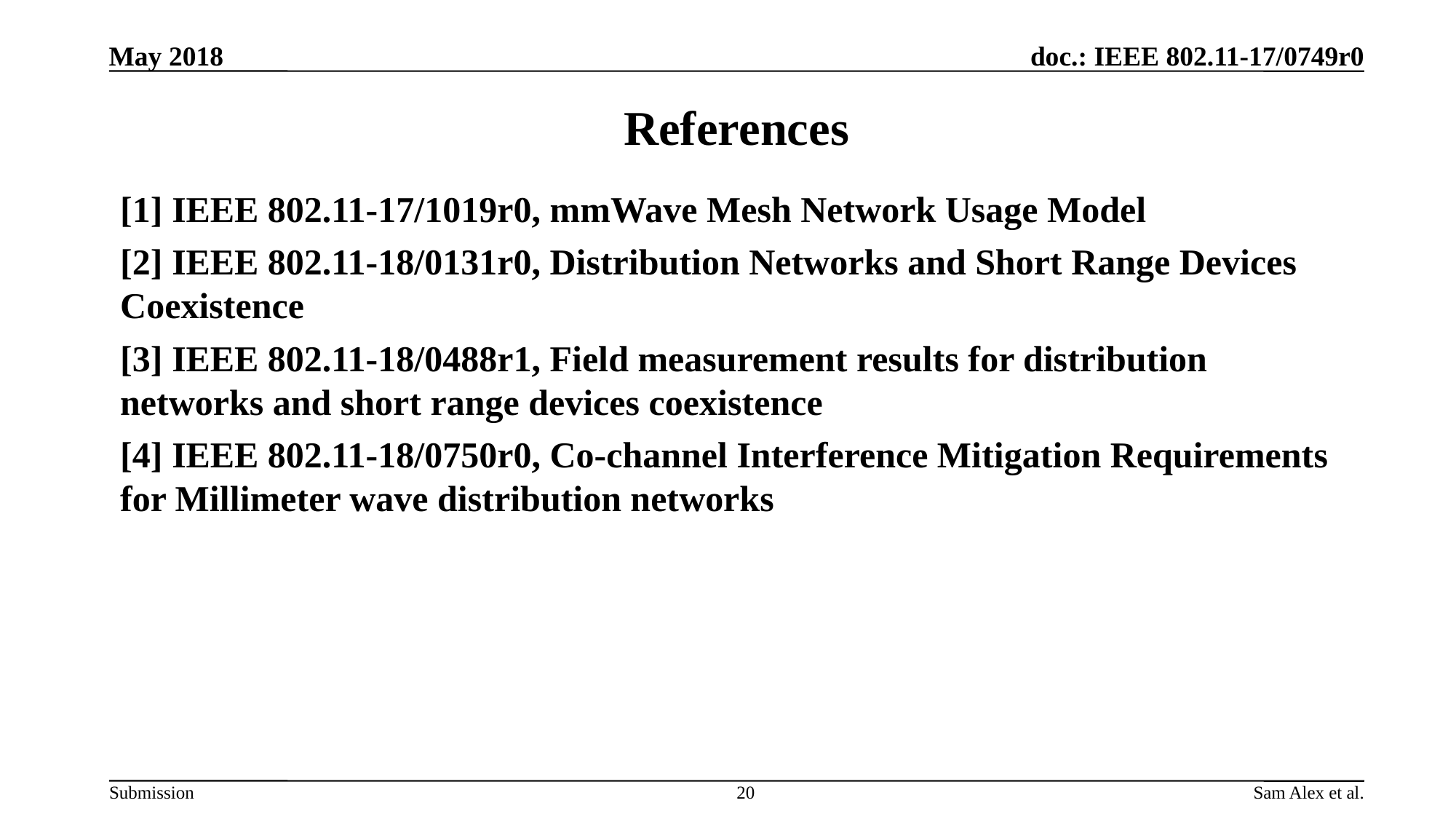

May 2018
# References
[1] IEEE 802.11-17/1019r0, mmWave Mesh Network Usage Model
[2] IEEE 802.11-18/0131r0, Distribution Networks and Short Range Devices Coexistence
[3] IEEE 802.11-18/0488r1, Field measurement results for distribution networks and short range devices coexistence
[4] IEEE 802.11-18/0750r0, Co-channel Interference Mitigation Requirements for Millimeter wave distribution networks
20
Sam Alex et al.